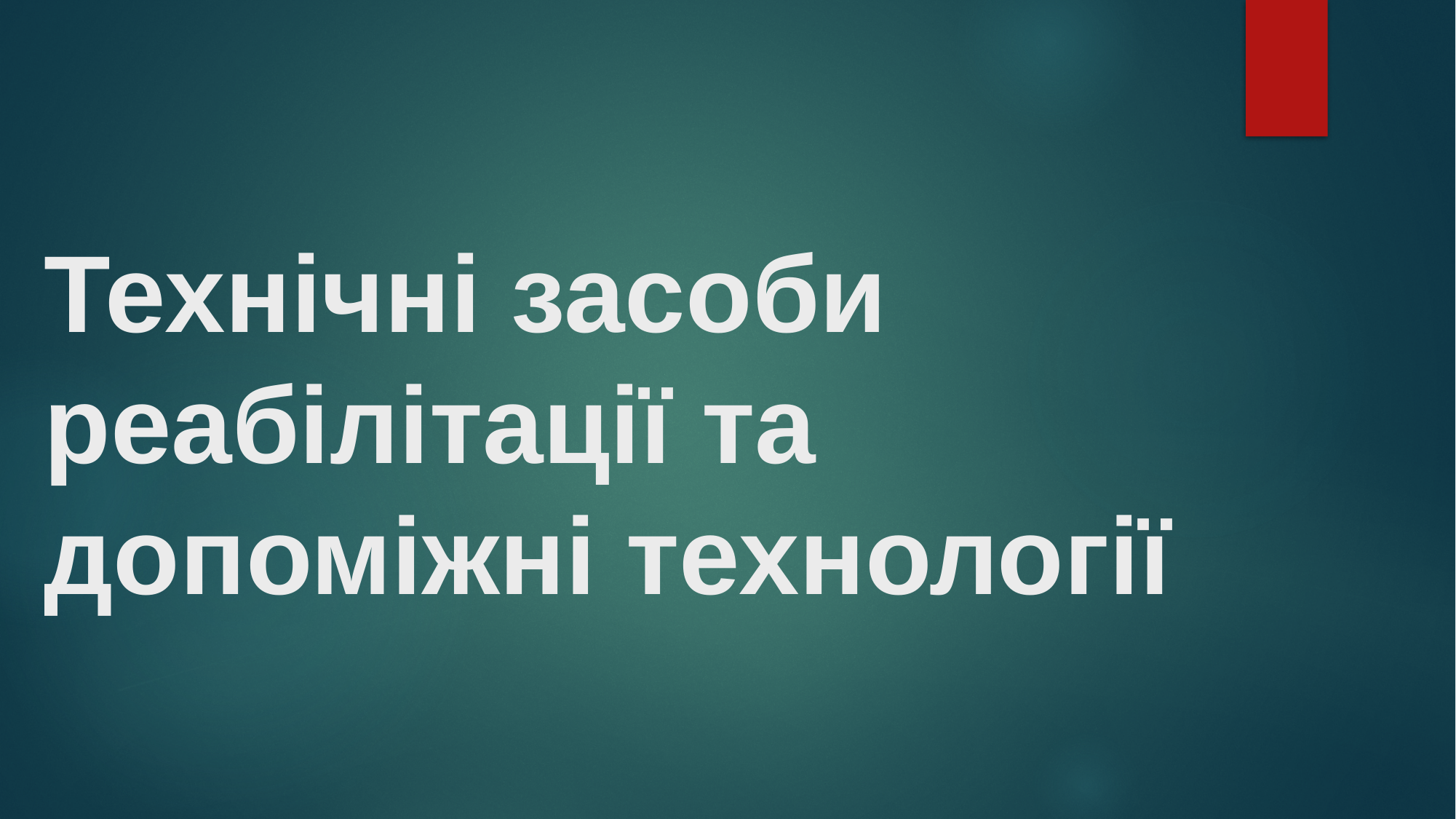

# Технічні засоби реабілітації та допоміжні технології